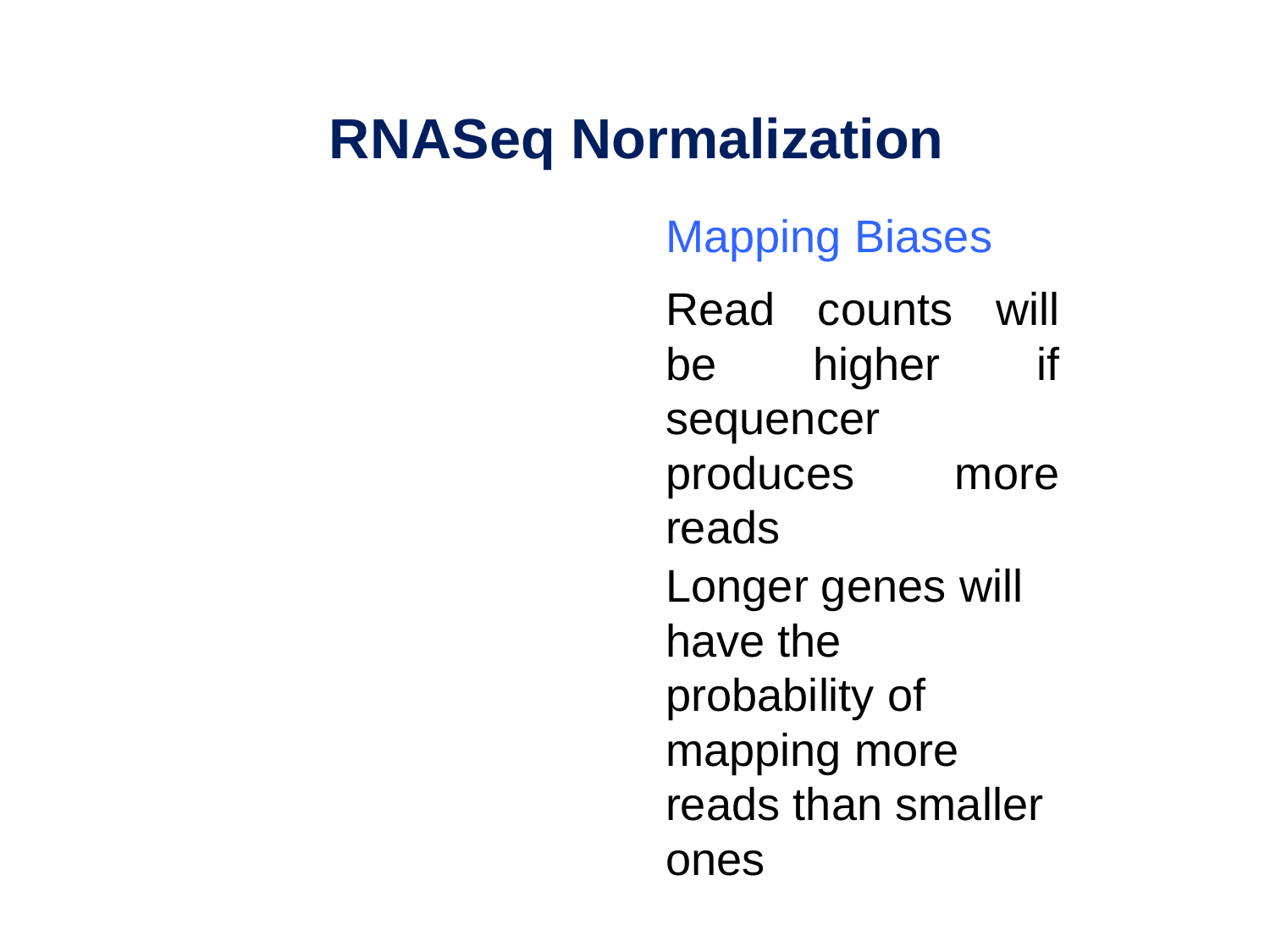

RNASeq Normalization
Mapping Biases
Read counts will be higher if sequencer produces more reads
Longer genes will have the probability of mapping more reads than smaller ones